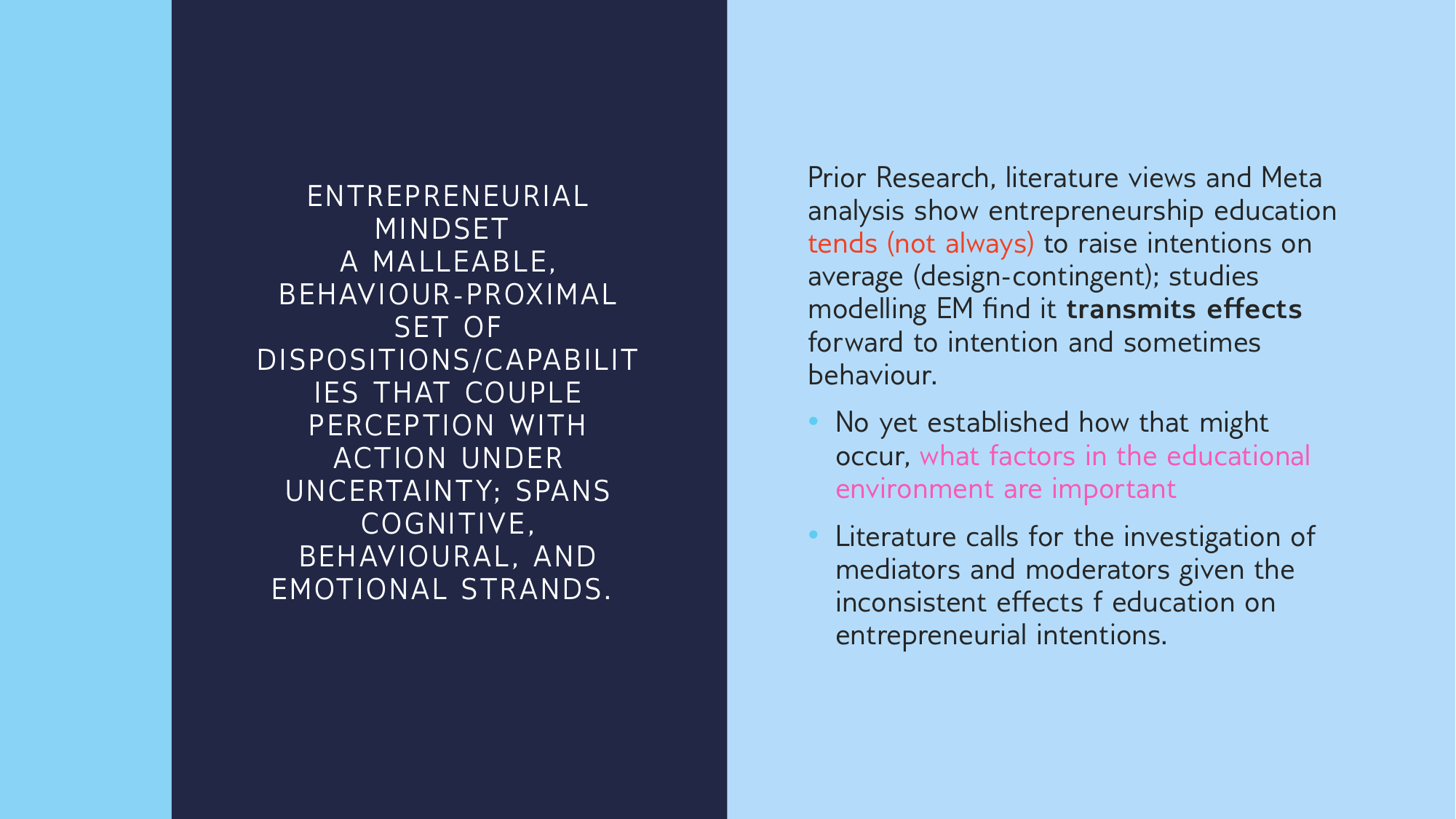

Prior Research, literature views and Meta analysis show entrepreneurship education tends (not always) to raise intentions on average (design-contingent); studies modelling EM find it transmits effects forward to intention and sometimes behaviour.
No yet established how that might occur, what factors in the educational environment are important
Literature calls for the investigation of mediators and moderators given the inconsistent effects f education on entrepreneurial intentions.
# Entrepreneurial Mindset A malleable, behaviour-proximal set of dispositions/capabilities that couple perception with action under uncertainty; spans cognitive, behavioural, and emotional strands.